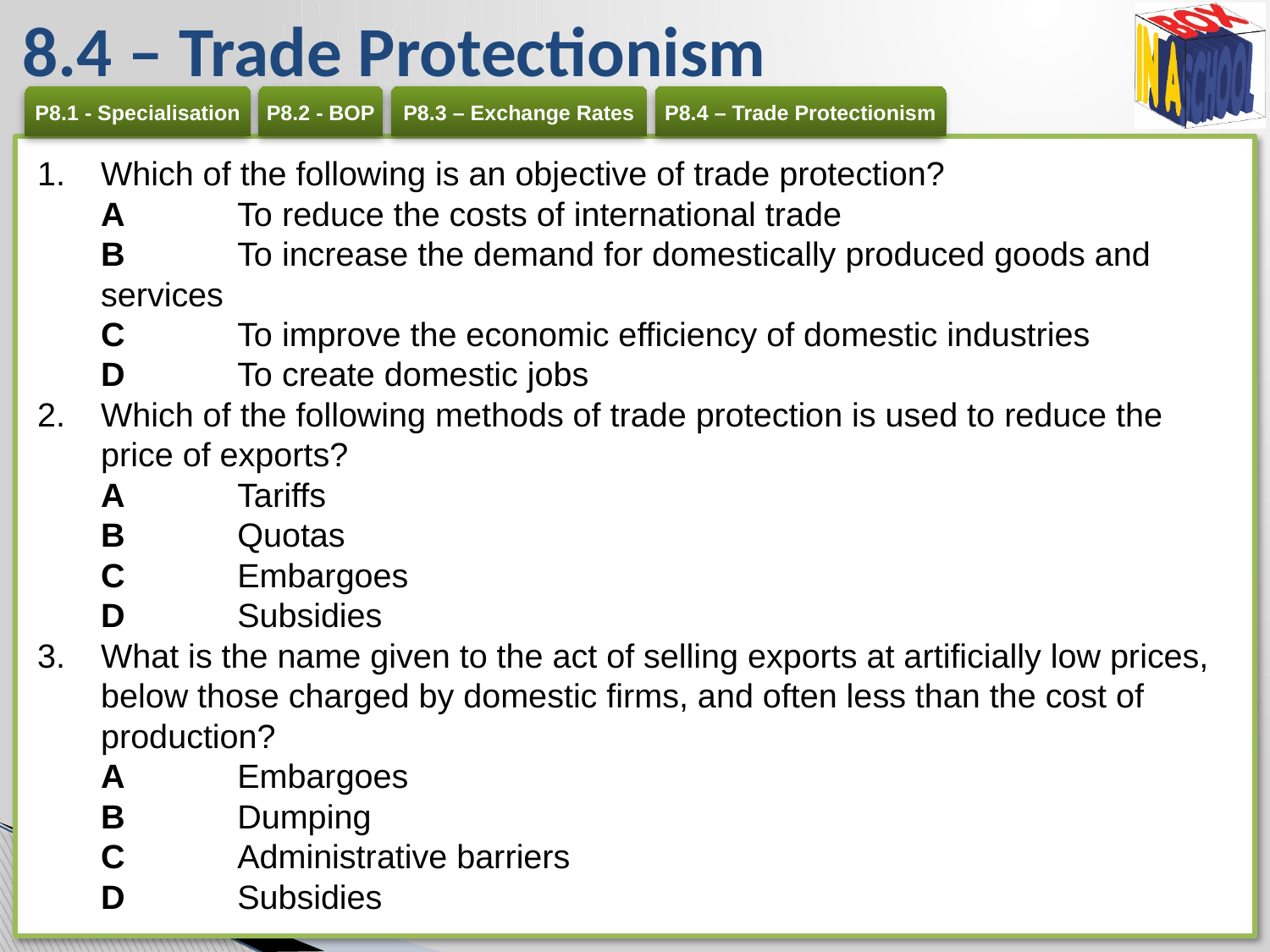

# 8.4 – Trade Protectionism
Which of the following is an objective of trade protection?
A 	To reduce the costs of international trade
B 	To increase the demand for domestically produced goods and services
C 	To improve the economic efficiency of domestic industries
D 	To create domestic jobs
Which of the following methods of trade protection is used to reduce the price of exports?
A 	Tariffs
B 	Quotas
C 	Embargoes
D 	Subsidies
What is the name given to the act of selling exports at artificially low prices, below those charged by domestic firms, and often less than the cost of production?
A 	Embargoes
B 	Dumping
C 	Administrative barriers
D 	Subsidies